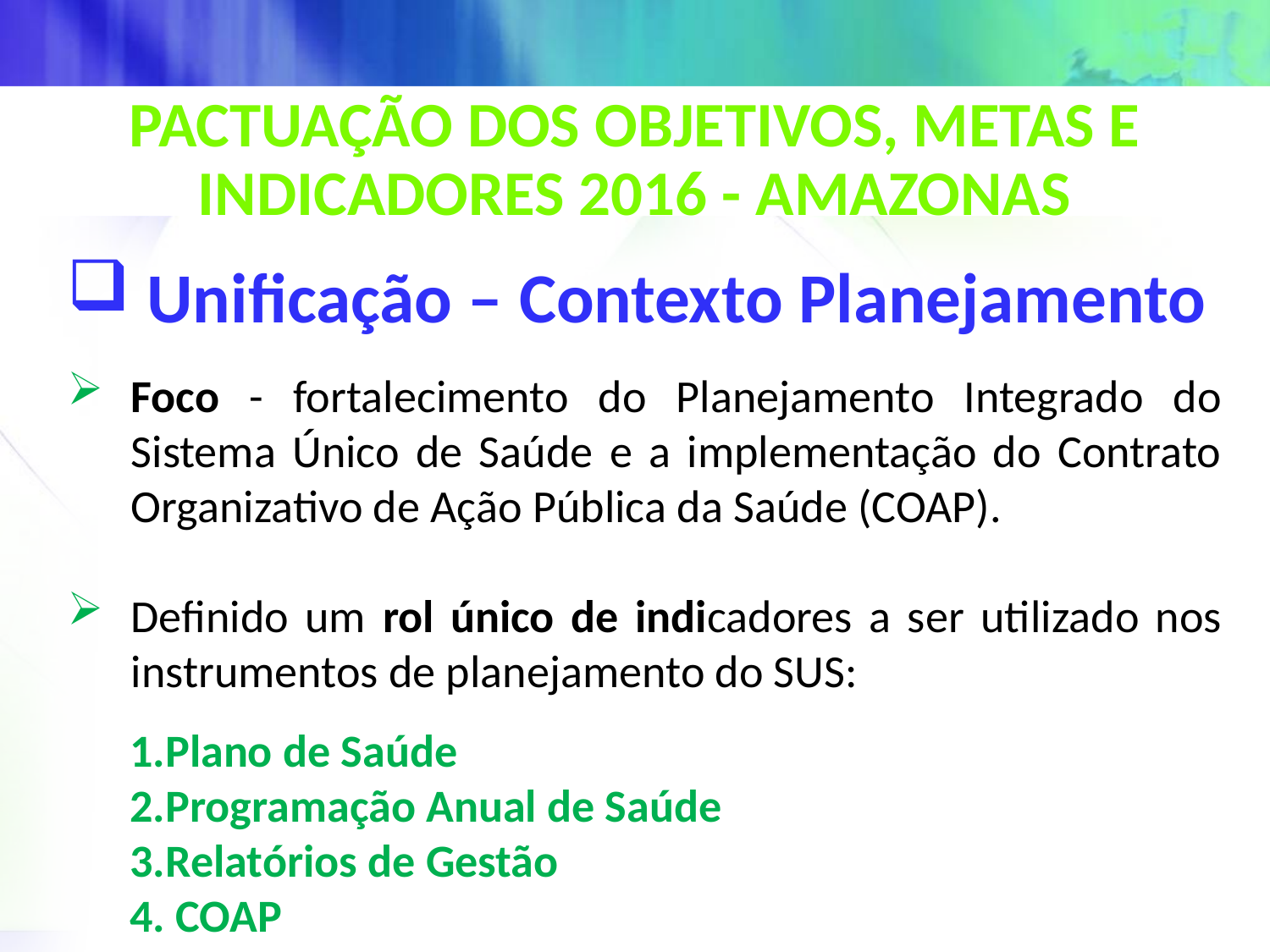

Pactuação dos Objetivos, Metas e Indicadores 2016 - amazonas
Unificação – Contexto Planejamento

Foco - fortalecimento do Planejamento Integrado do Sistema Único de Saúde e a implementação do Contrato Organizativo de Ação Pública da Saúde (COAP).

Definido um rol único de indicadores a ser utilizado nos instrumentos de planejamento do SUS:

1.Plano de Saúde
2.Programação Anual de Saúde
3.Relatórios de Gestão
4. COAP